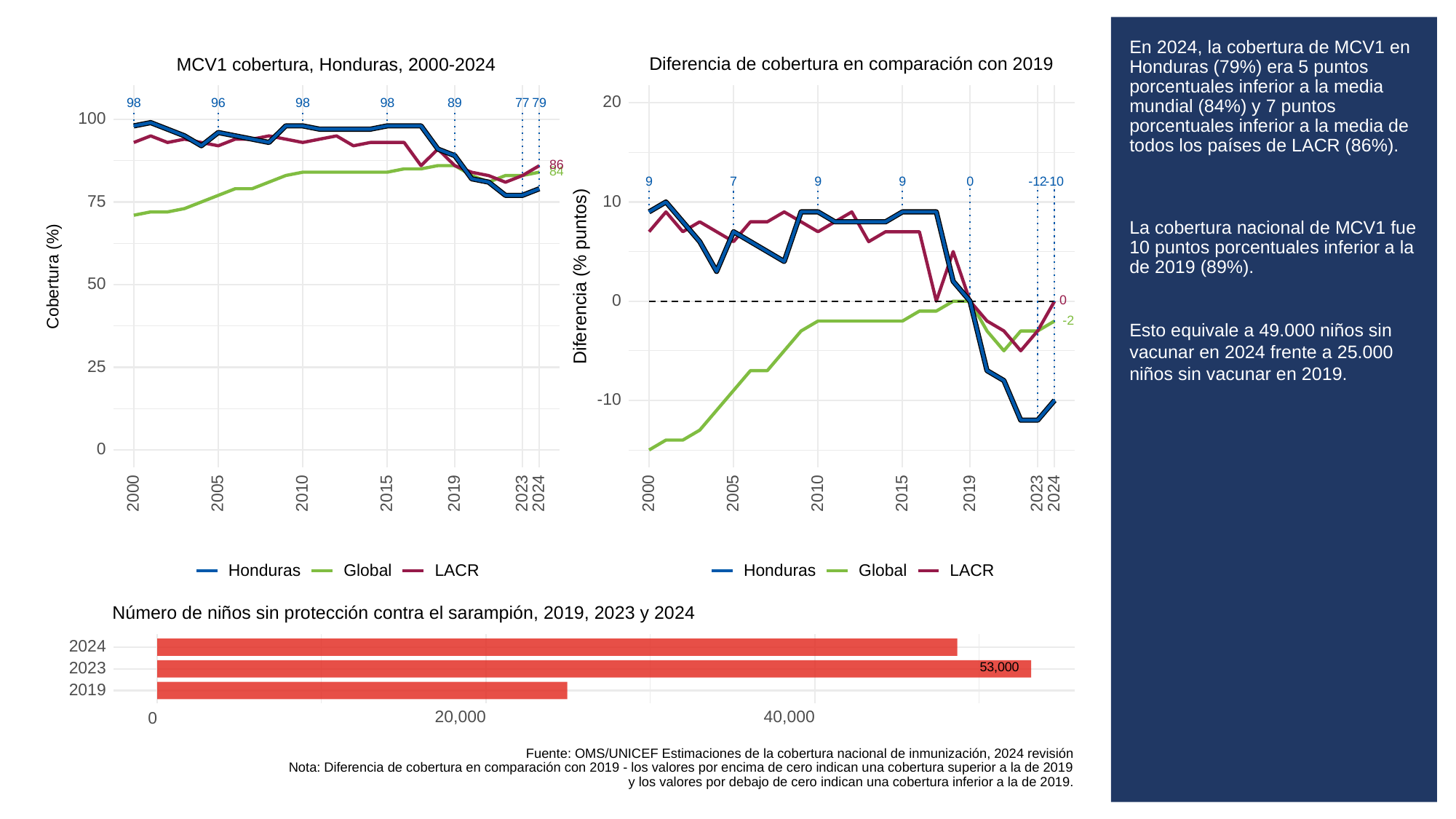

# En 2024, la cobertura de MCV1 en Honduras (79%) era 5 puntos porcentuales inferior a la media mundial (84%) y 7 puntos porcentuales inferior a la media de todos los países de LACR (86%).

La cobertura nacional de MCV1 fue 10 puntos porcentuales inferior a la de 2019 (89%).

Esto equivale a 49.000 niños sin vacunar en 2024 frente a 25.000 niños sin vacunar en 2019.

Diferencia de cobertura en comparación con 2019
MCV1 cobertura, Honduras, 2000-2024

20
98
96
98
98
89
79
77

100

86

84
9
9
9
0
-10
-12
7

10
75

Diferencia (% puntos)
Cobertura (%)
50

0
0

-2

25

-10

0

2023
2023
2000
2005
2010
2015
2019
2024
2000
2005
2010
2015
2019
2024
Global
LACR
Global
LACR
Honduras
Honduras

Número de niños sin protección contra el sarampión, 2019, 2023 y 2024

2024

53,000
2023

2019

20,000
40,000
0
Fuente: OMS/UNICEF Estimaciones de la cobertura nacional de inmunización, 2024 revisión
Nota: Diferencia de cobertura en comparación con 2019 - los valores por encima de cero indican una cobertura superior a la de 2019
y los valores por debajo de cero indican una cobertura inferior a la de 2019.